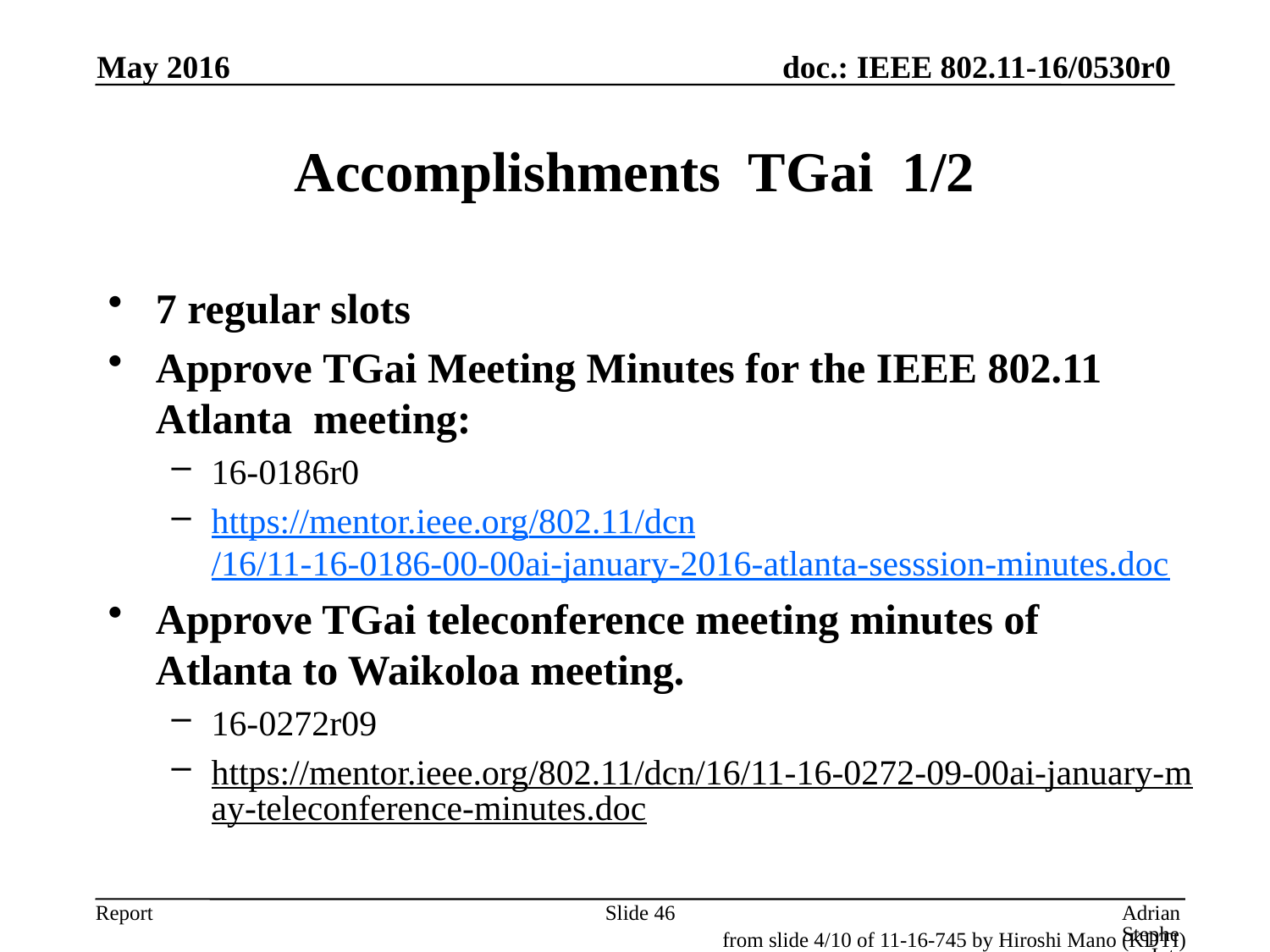

May 2016
# Accomplishments  TGai  1/2
7 regular slots
Approve TGai Meeting Minutes for the IEEE 802.11 Atlanta  meeting:
16-0186r0
https://mentor.ieee.org/802.11/dcn/16/11-16-0186-00-00ai-january-2016-atlanta-sesssion-minutes.doc
Approve TGai teleconference meeting minutes of   Atlanta to Waikoloa meeting.
16-0272r09
https://mentor.ieee.org/802.11/dcn/16/11-16-0272-09-00ai-january-may-teleconference-minutes.doc
Slide 46
Adrian Stephens, Intel Corporation
from slide 4/10 of 11-16-745 by Hiroshi Mano (KDTI)